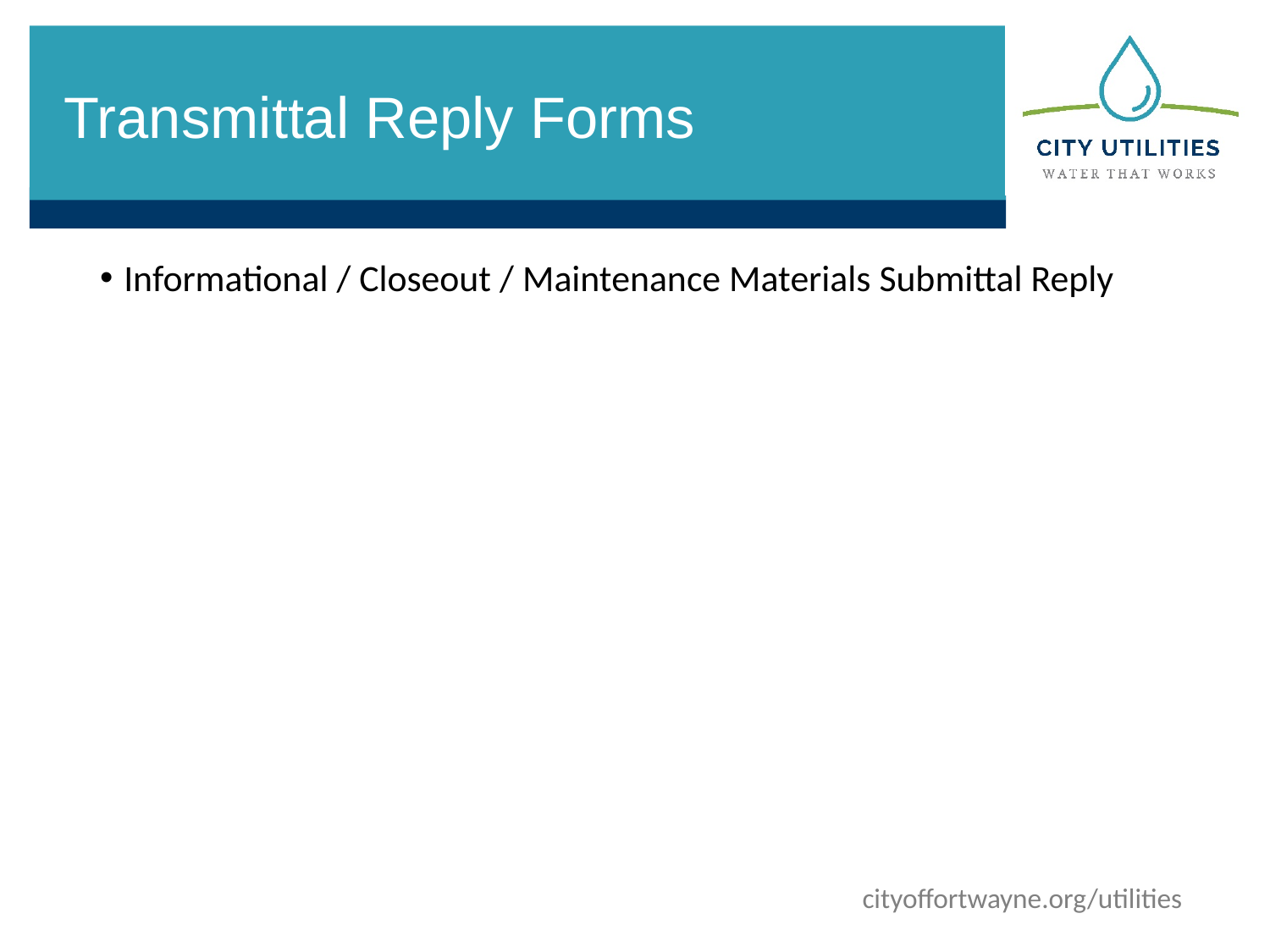

# Transmittal Reply Forms
Informational / Closeout / Maintenance Materials Submittal Reply